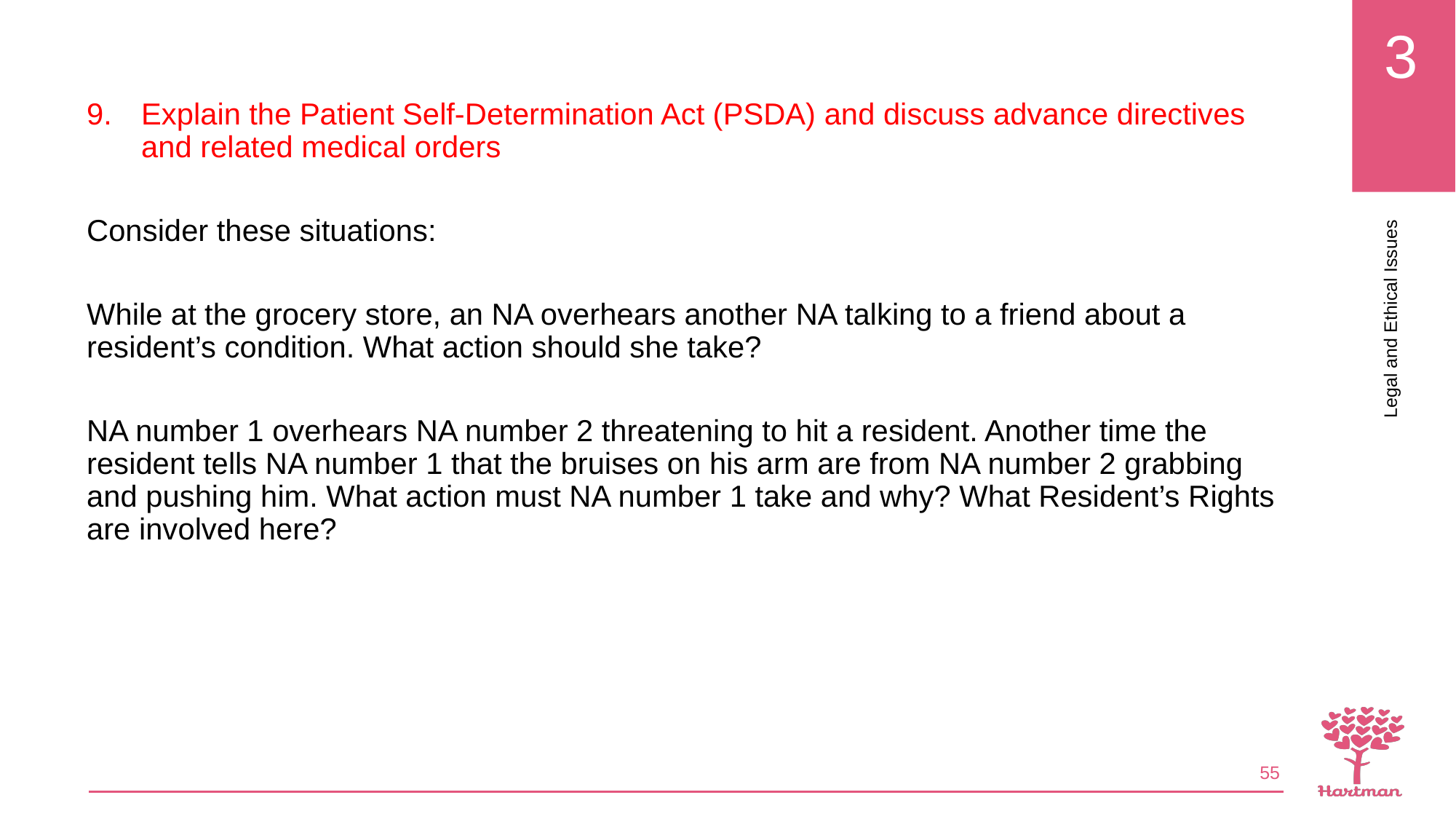

Explain the Patient Self-Determination Act (PSDA) and discuss advance directives and related medical orders

Consider these situations:

While at the grocery store, an NA overhears another NA talking to a friend about a resident’s condition. What action should she take?

NA number 1 overhears NA number 2 threatening to hit a resident. Another time the resident tells NA number 1 that the bruises on his arm are from NA number 2 grabbing and pushing him. What action must NA number 1 take and why? What Resident’s Rights are involved here?

55